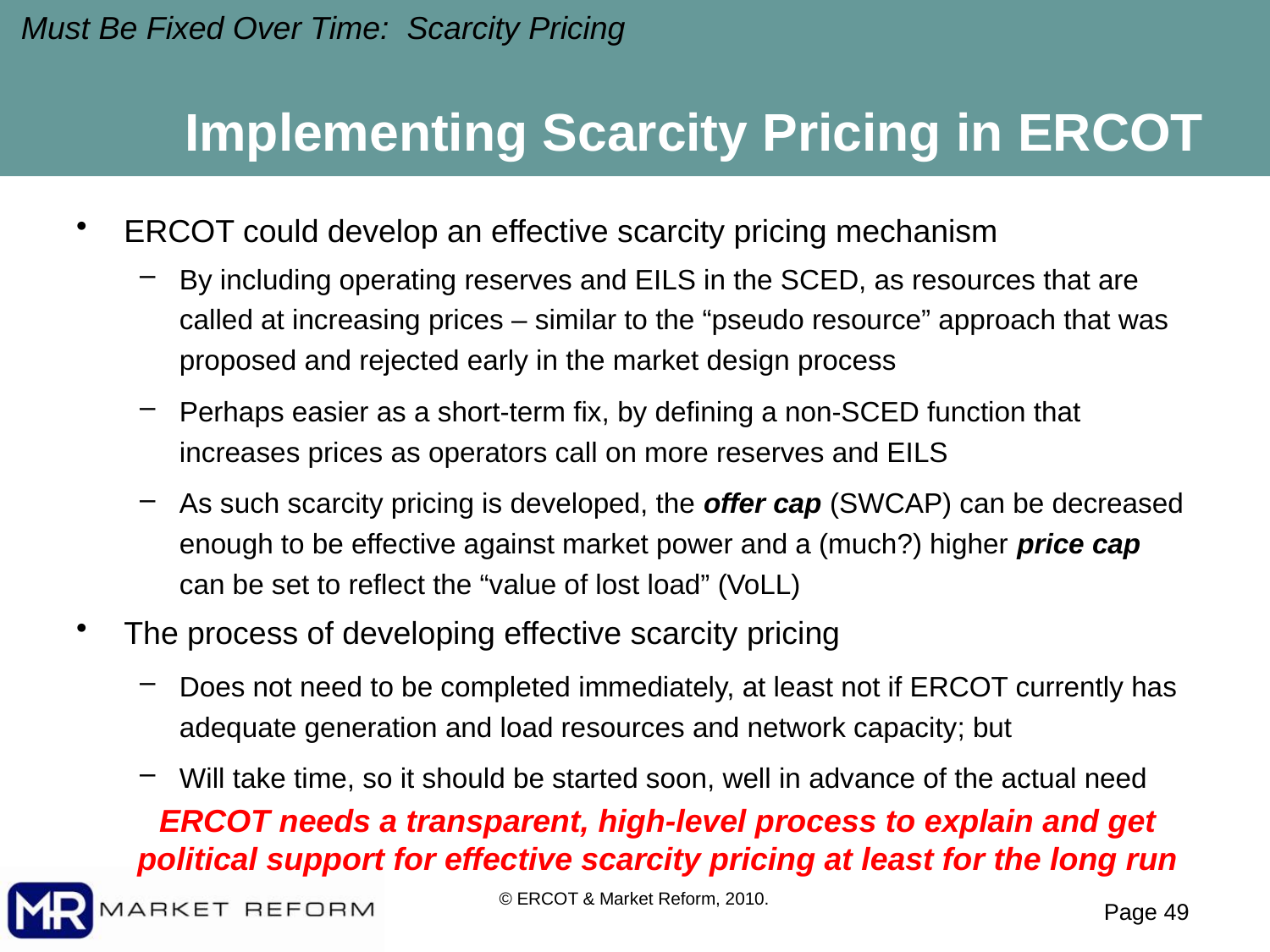

Must Be Fixed Over Time:  Scarcity Pricing
# Implementing Scarcity Pricing in ERCOT
ERCOT could develop an effective scarcity pricing mechanism
By including operating reserves and EILS in the SCED, as resources that are called at increasing prices – similar to the “pseudo resource” approach that was proposed and rejected early in the market design process
Perhaps easier as a short-term fix, by defining a non-SCED function that increases prices as operators call on more reserves and EILS
As such scarcity pricing is developed, the offer cap (SWCAP) can be decreased enough to be effective against market power and a (much?) higher price cap can be set to reflect the “value of lost load” (VoLL)
The process of developing effective scarcity pricing
Does not need to be completed immediately, at least not if ERCOT currently has adequate generation and load resources and network capacity; but
Will take time, so it should be started soon, well in advance of the actual need
ERCOT needs a transparent, high-level process to explain and get political support for effective scarcity pricing at least for the long run
© ERCOT & Market Reform, 2010.
Page 49